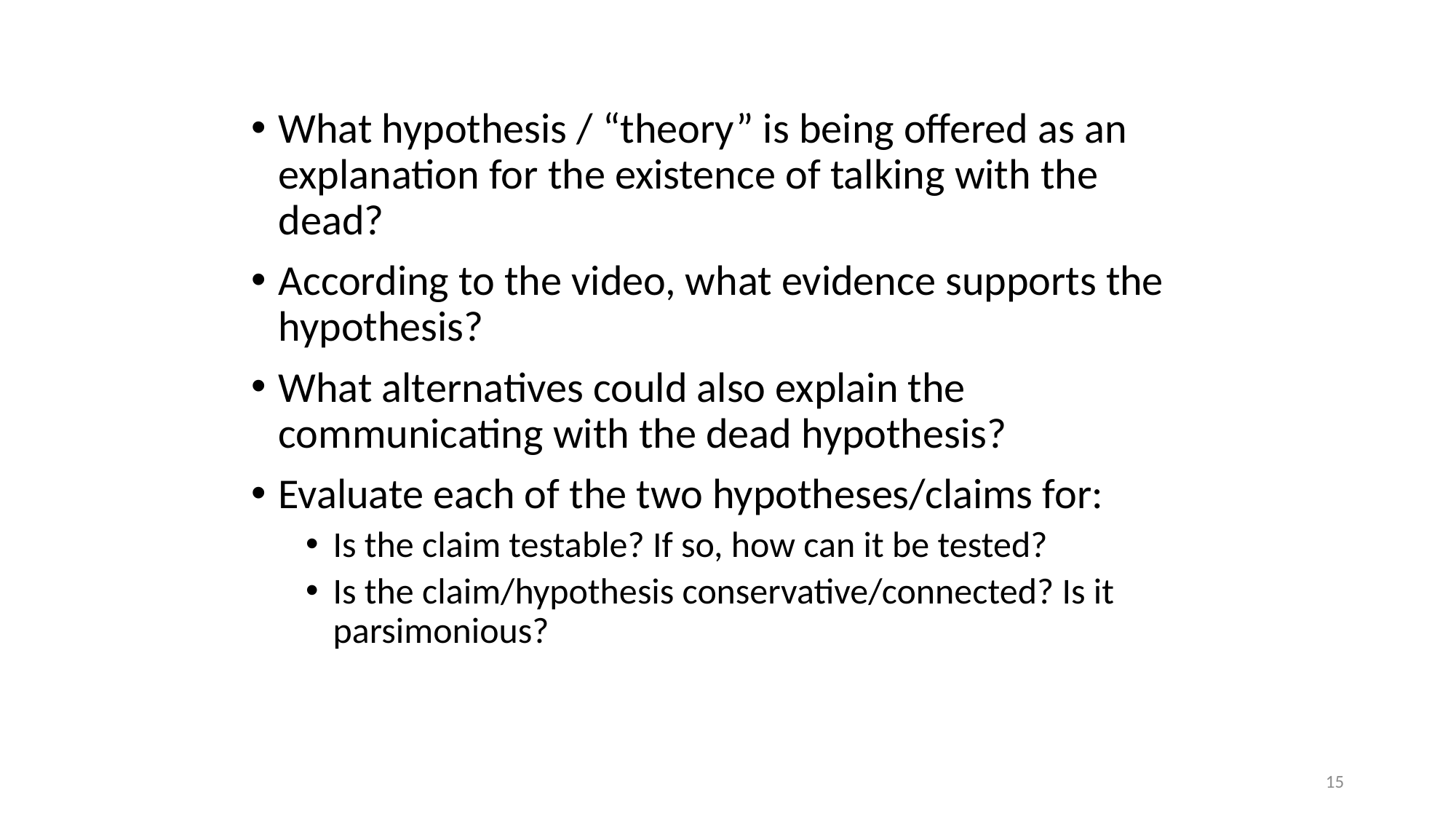

What hypothesis / “theory” is being offered as an explanation for the existence of talking with the dead?
According to the video, what evidence supports the hypothesis?
What alternatives could also explain the communicating with the dead hypothesis?
Evaluate each of the two hypotheses/claims for:
Is the claim testable? If so, how can it be tested?
Is the claim/hypothesis conservative/connected? Is it parsimonious?
15